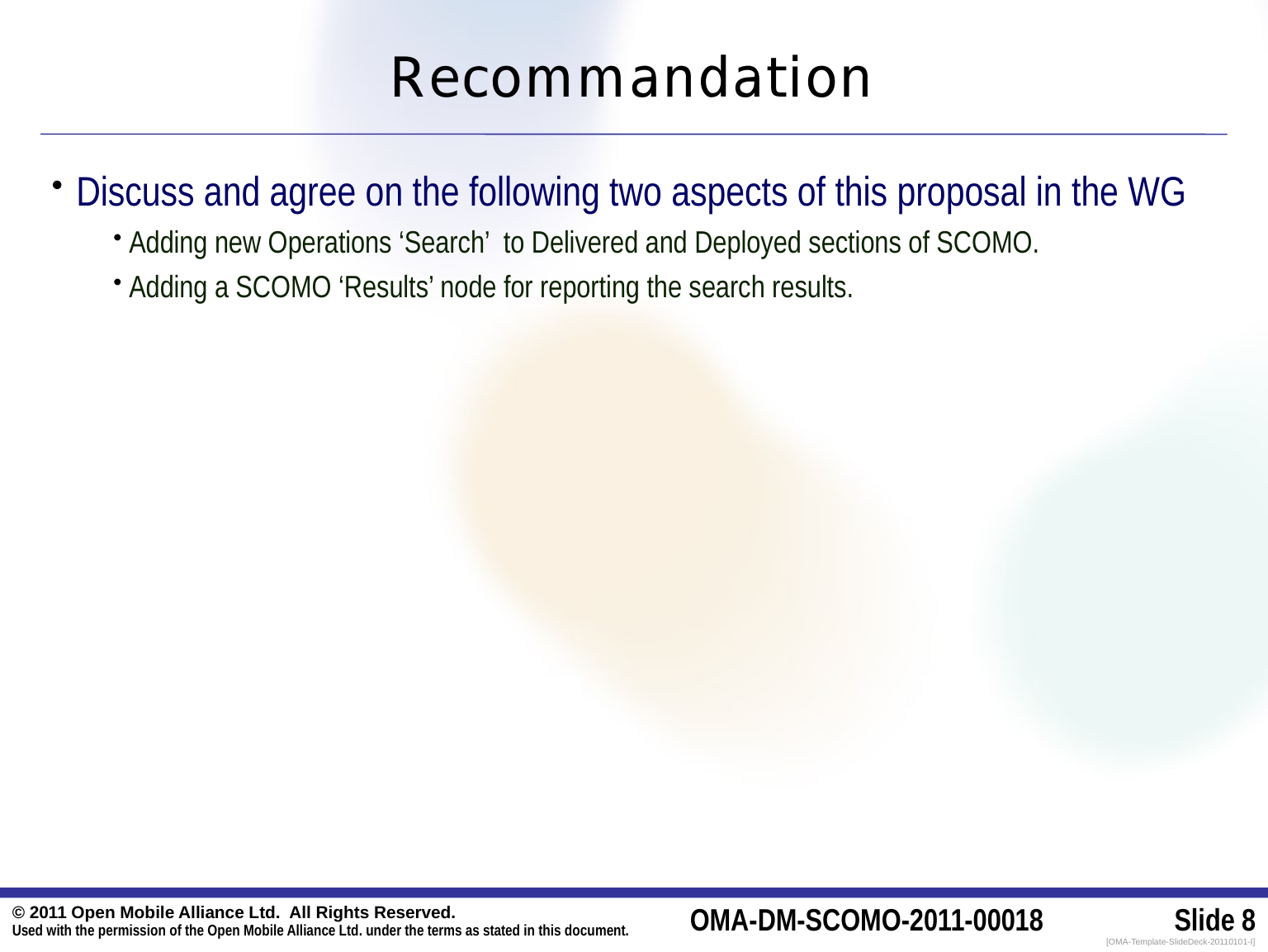

# Recommandation
 Discuss and agree on the following two aspects of this proposal in the WG
Adding new Operations ‘Search’  to Delivered and Deployed sections of SCOMO.
Adding a SCOMO ‘Results’ node for reporting the search results.